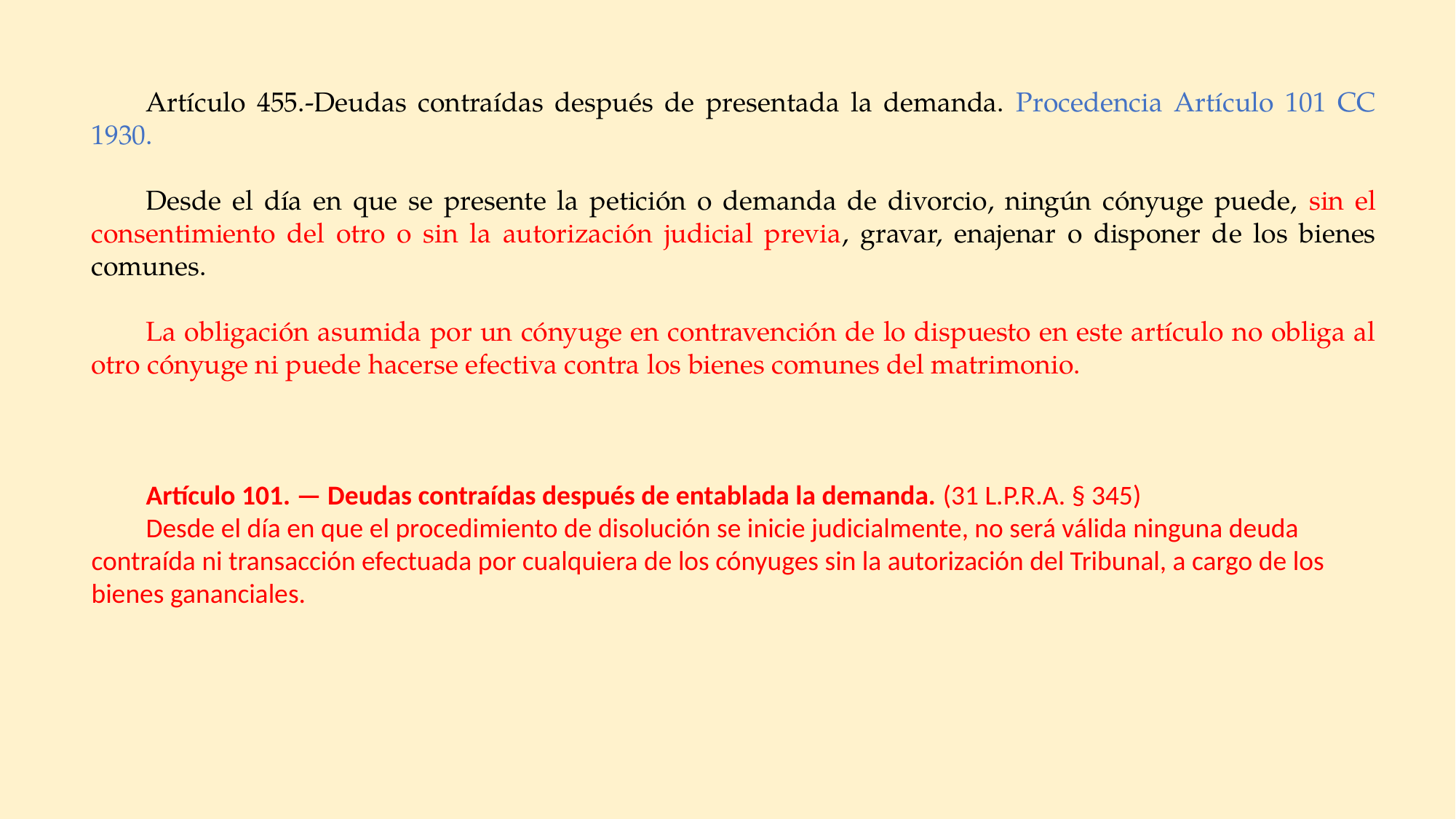

Artículo 455.-Deudas contraídas después de presentada la demanda. Procedencia Artículo 101 CC 1930.

Desde el día en que se presente la petición o demanda de divorcio, ningún cónyuge puede, sin el consentimiento del otro o sin la autorización judicial previa, gravar, enajenar o disponer de los bienes comunes.

La obligación asumida por un cónyuge en contravención de lo dispuesto en este artículo no obliga al otro cónyuge ni puede hacerse efectiva contra los bienes comunes del matrimonio.

Artículo 101. — Deudas contraídas después de entablada la demanda. (31 L.P.R.A. § 345)
Desde el día en que el procedimiento de disolución se inicie judicialmente, no será válida ninguna deuda contraída ni transacción efectuada por cualquiera de los cónyuges sin la autorización del Tribunal, a cargo de los bienes gananciales.